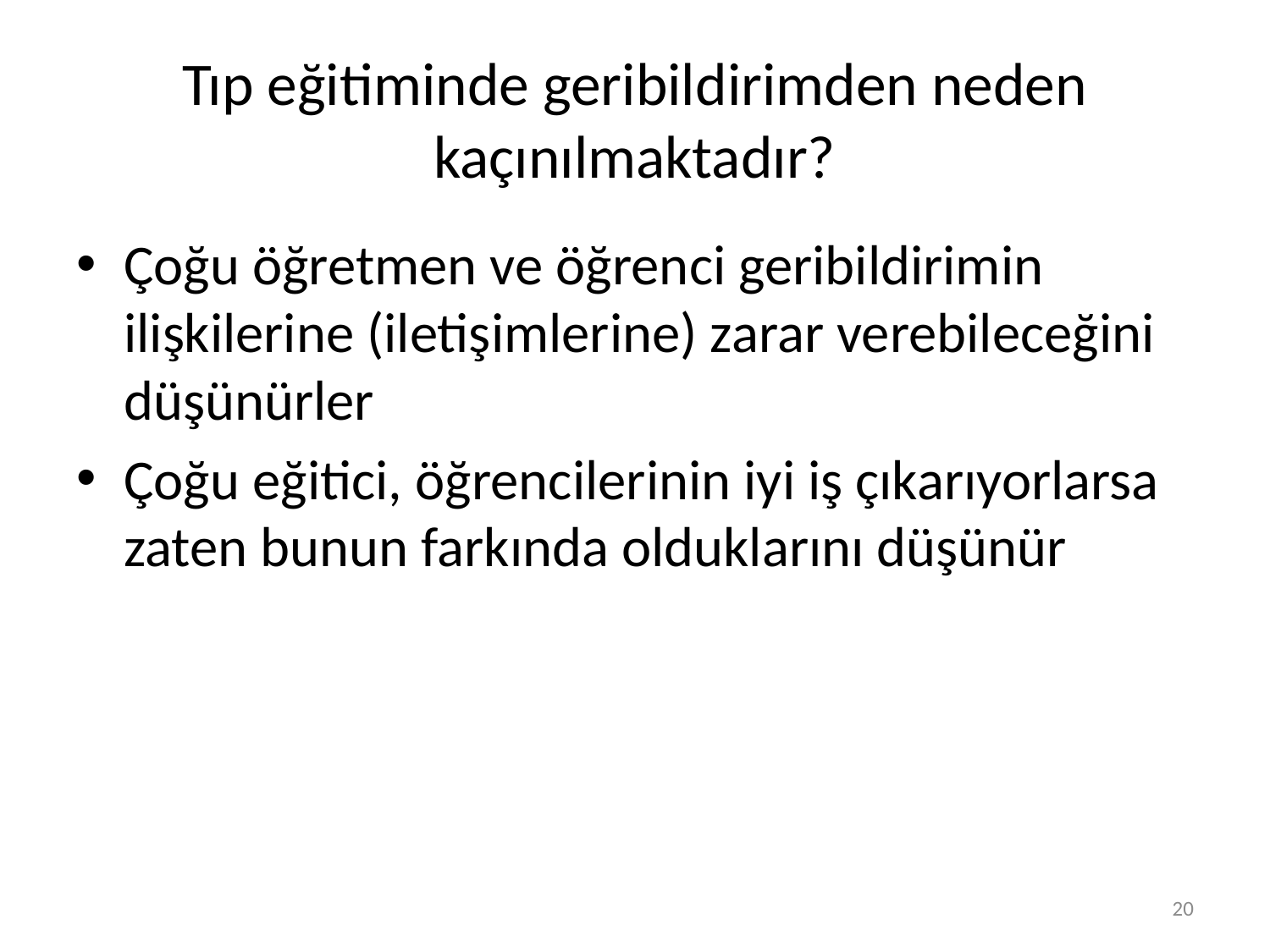

# Tıp eğitiminde geribildirimden neden kaçınılmaktadır?
Çoğu öğretmen ve öğrenci geribildirimin ilişkilerine (iletişimlerine) zarar verebileceğini düşünürler
Çoğu eğitici, öğrencilerinin iyi iş çıkarıyorlarsa zaten bunun farkında olduklarını düşünür
20